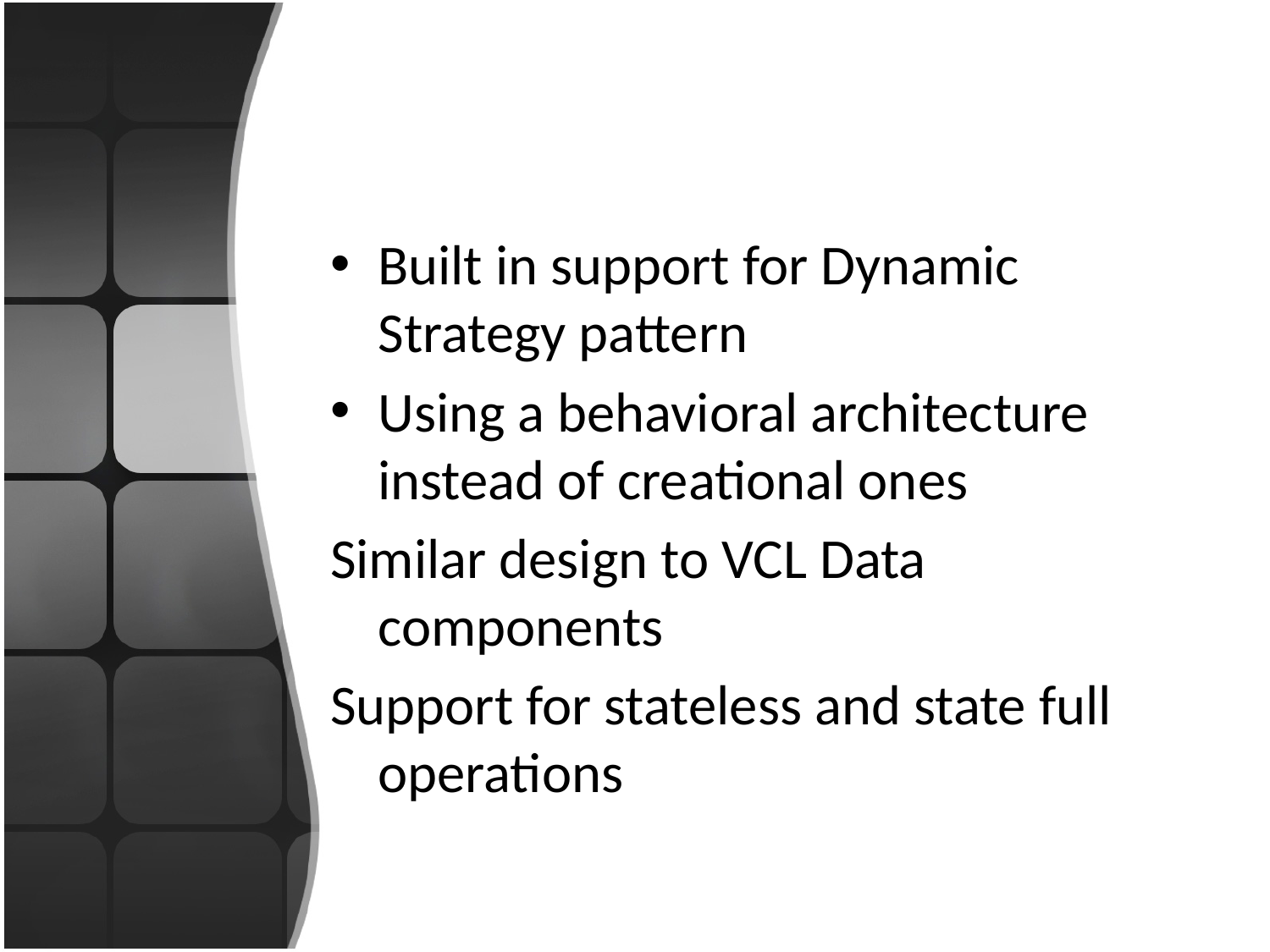

#
Built in support for Dynamic Strategy pattern
Using a behavioral architecture instead of creational ones
Similar design to VCL Data components
Support for stateless and state full operations